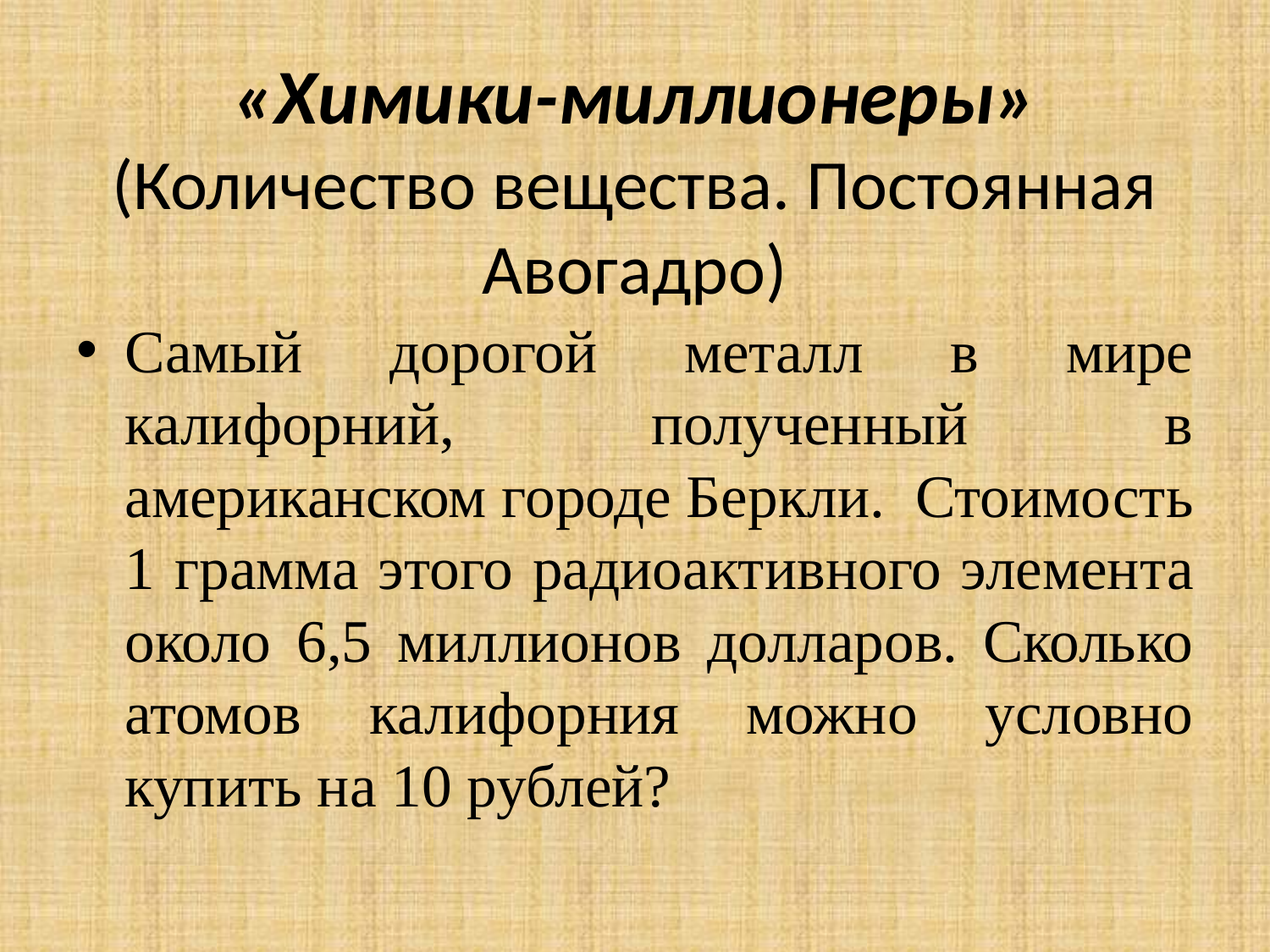

# «Химики-миллионеры» (Количество вещества. Постоянная Авогадро)
Самый дорогой металл в мире калифорний, полученный в американском городе Беркли.  Стоимость 1 грамма этого радиоактивного элемента около 6,5 миллионов долларов. Сколько атомов калифорния можно условно купить на 10 рублей?